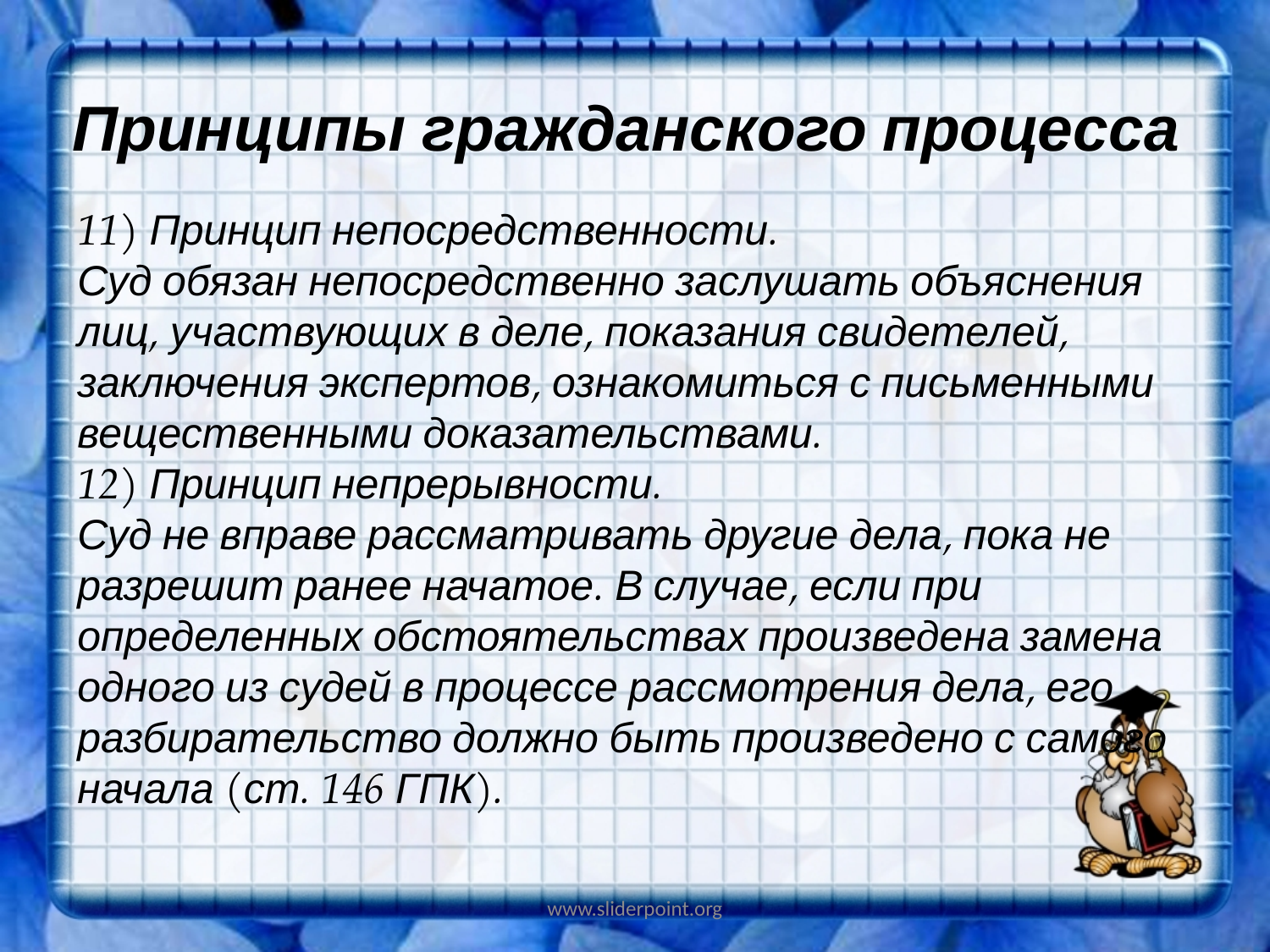

# Принципы гражданского процесса
11) Принцип непосредственности.
Суд обязан непосредственно заслушать объяснения лиц, участвующих в деле, показания свидетелей, заключения экспертов, ознакомиться с письменными вещественными доказательствами.
12) Принцип непрерывности.
Суд не вправе рассматривать другие дела, пока не разрешит ранее начатое. В случае, если при определенных обстоятельствах произведена замена одного из судей в процессе рассмотрения дела, его разбирательство должно быть произведено с самого начала (ст. 146 ГПК).
www.sliderpoint.org